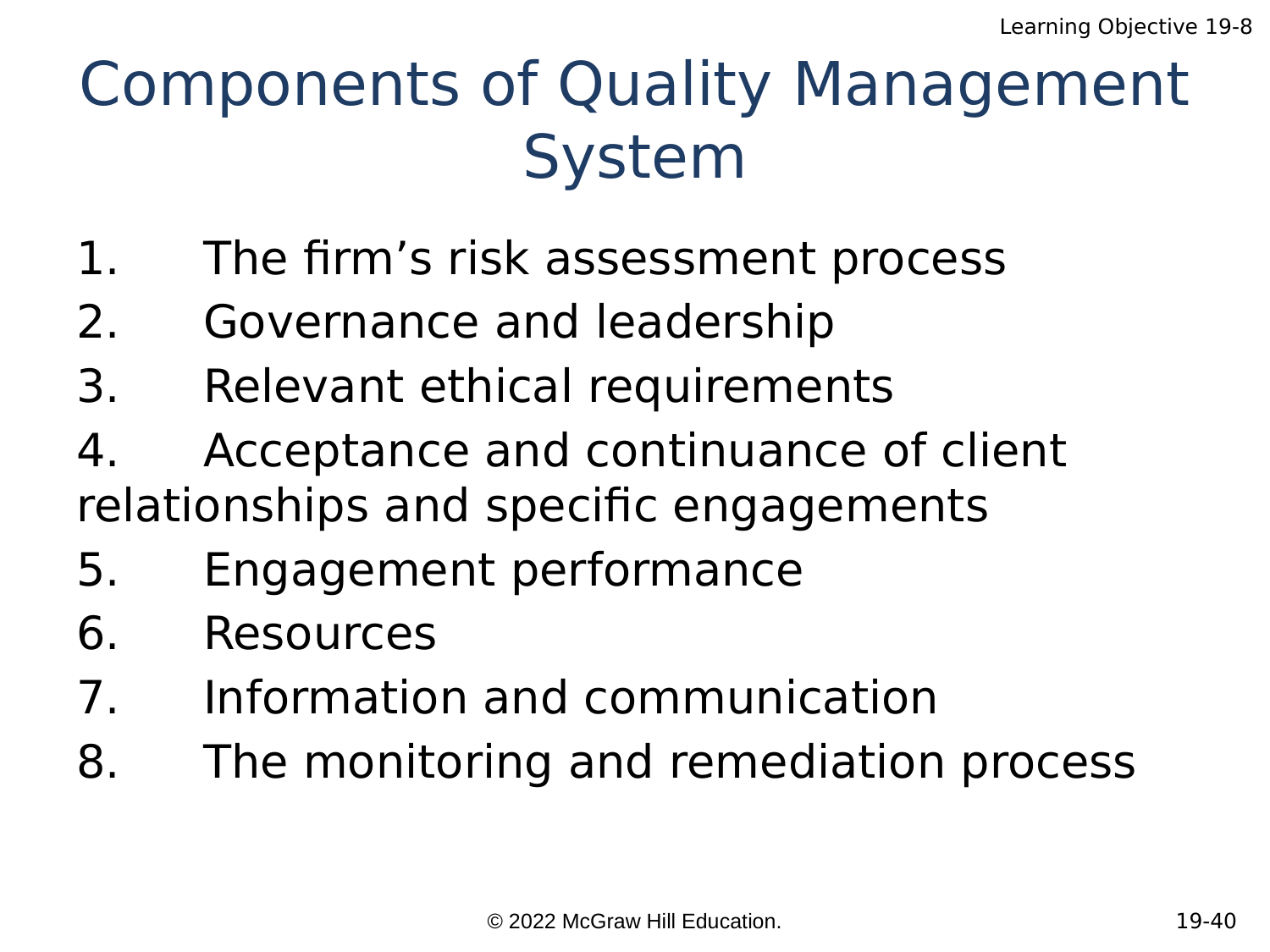

Learning Objective 19-8
# Components of Quality Management System
1.	The firm’s risk assessment process
2.	Governance and leadership
3.	Relevant ethical requirements
4.	Acceptance and continuance of client relationships and specific engagements
5.	Engagement performance
6.	Resources
7.	Information and communication
8.	The monitoring and remediation process